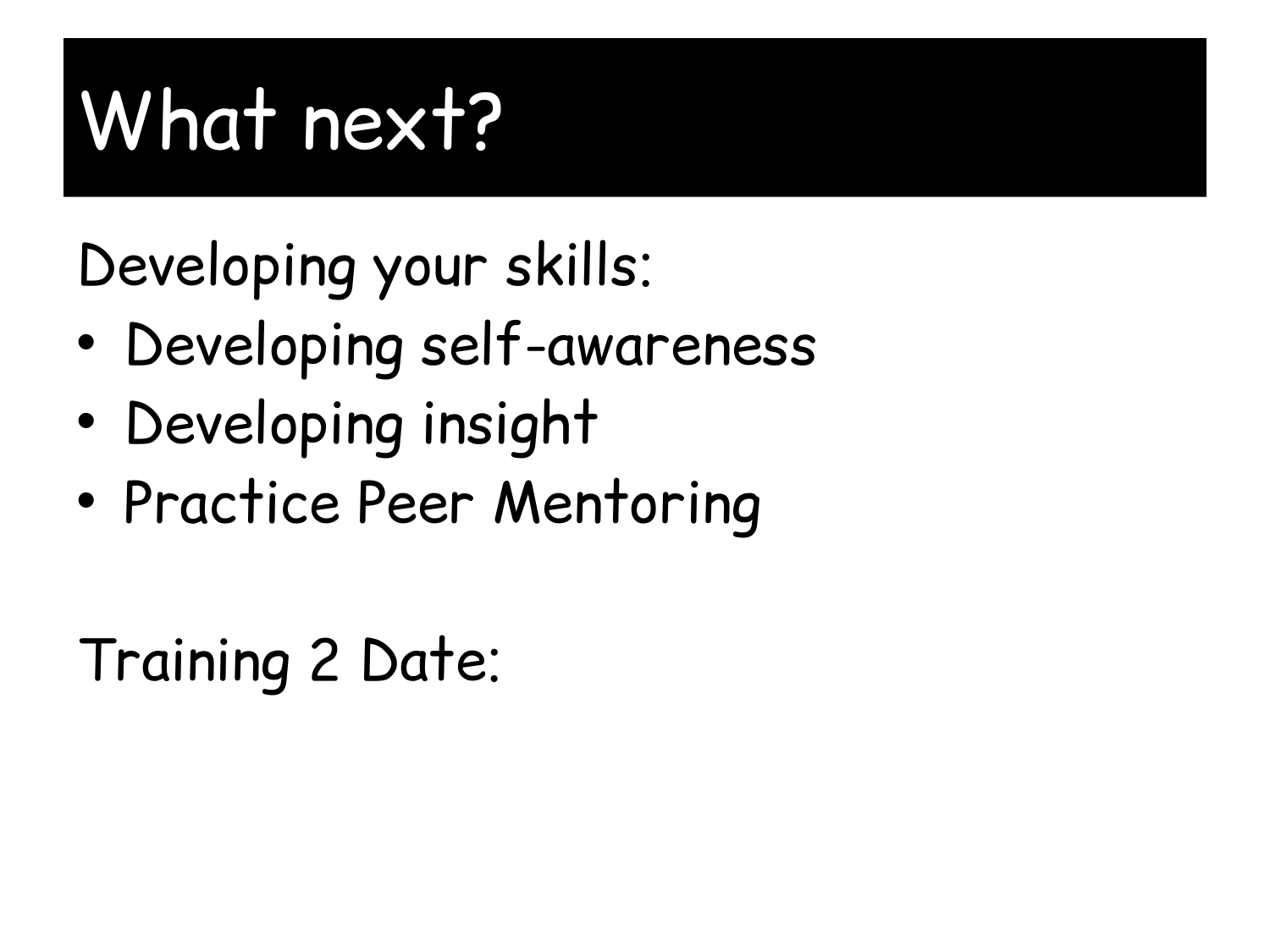

# What next?
Developing your skills:
Developing self-awareness
Developing insight
Practice Peer Mentoring

Training 2 Date: